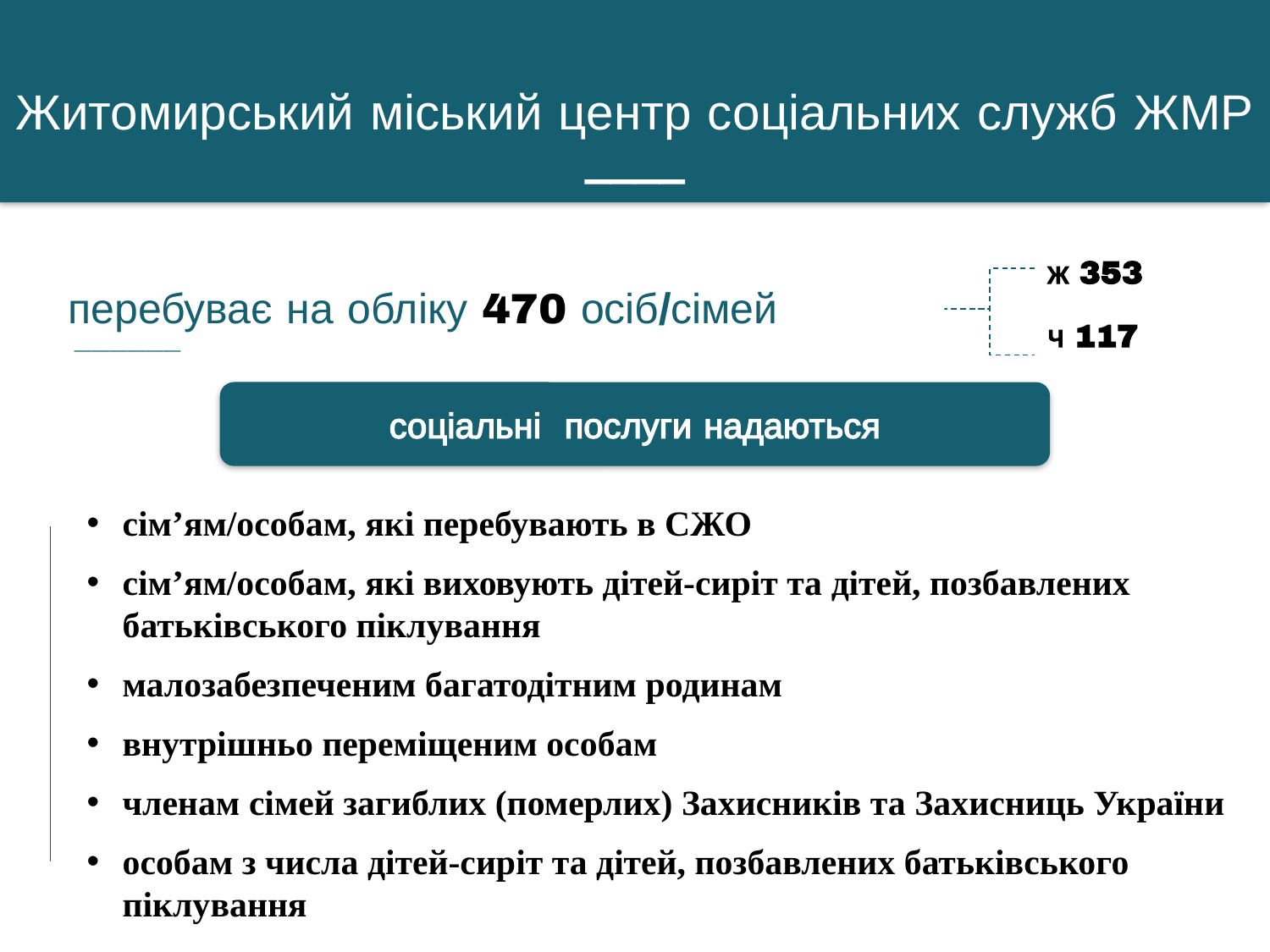

Житомирський міський центр соціальних служб ЖМР  ____

ж 353

ч 117

перебуває на обліку 470 осіб/сімей
 ____________
соціальні  послуги надаються
сім’ям/особам, які перебувають в СЖО

сім’ям/особам, які виховують дітей-сиріт та дітей, позбавлених батьківського піклування

малозабезпеченим багатодітним родинам

внутрішньо переміщеним особам

членам сімей загиблих (померлих) Захисників та Захисниць України

особам з числа дітей-сиріт та дітей, позбавлених батьківського піклування